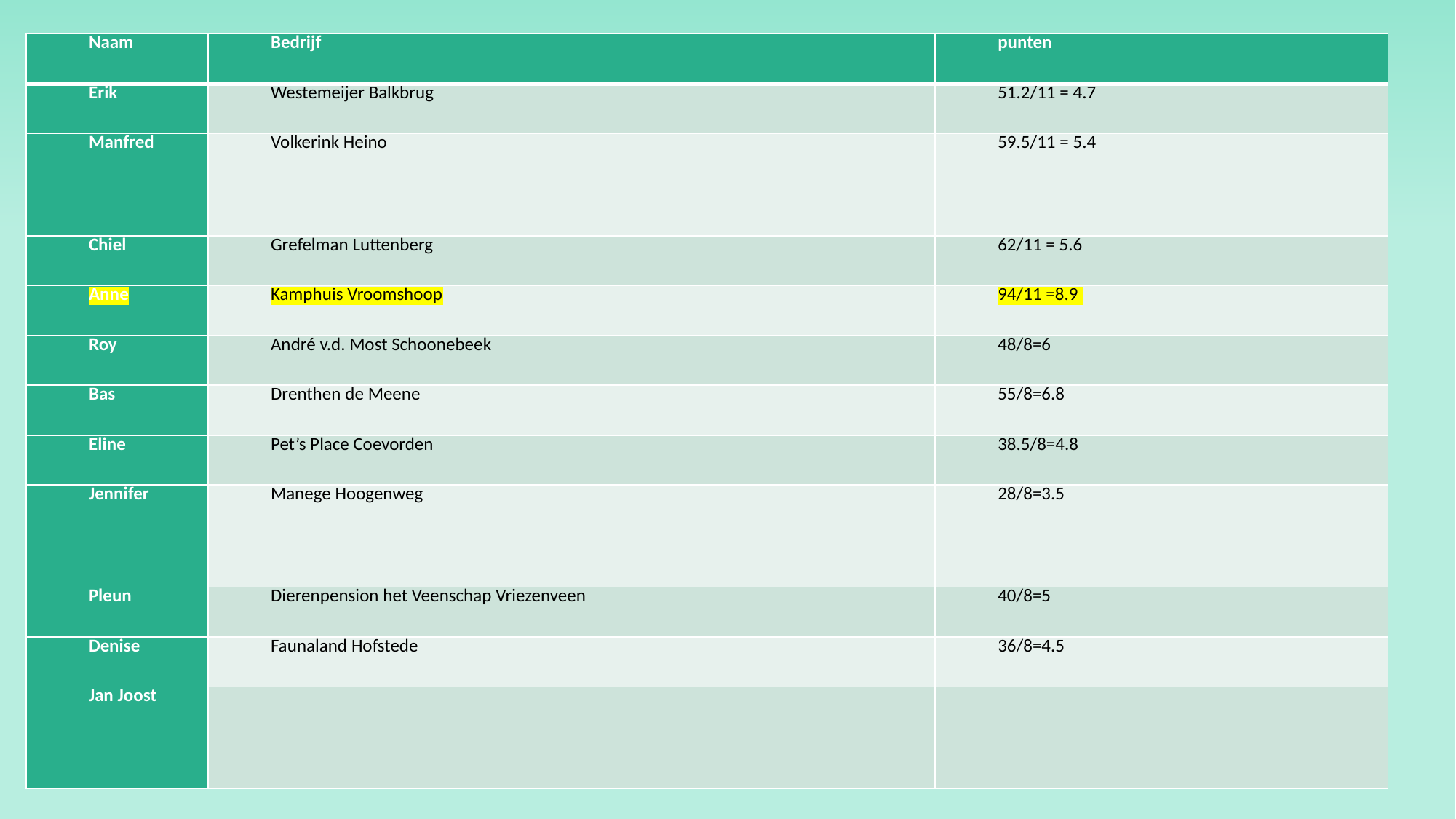

| Naam | Bedrijf | punten |
| --- | --- | --- |
| Erik | Westemeijer Balkbrug | 51.2/11 = 4.7 |
| Manfred | Volkerink Heino | 59.5/11 = 5.4 |
| Chiel | Grefelman Luttenberg | 62/11 = 5.6 |
| Anne | Kamphuis Vroomshoop | 94/11 =8.9 |
| Roy | André v.d. Most Schoonebeek | 48/8=6 |
| Bas | Drenthen de Meene | 55/8=6.8 |
| Eline | Pet’s Place Coevorden | 38.5/8=4.8 |
| Jennifer | Manege Hoogenweg | 28/8=3.5 |
| Pleun | Dierenpension het Veenschap Vriezenveen | 40/8=5 |
| Denise | Faunaland Hofstede | 36/8=4.5 |
| Jan Joost |  |  |
.